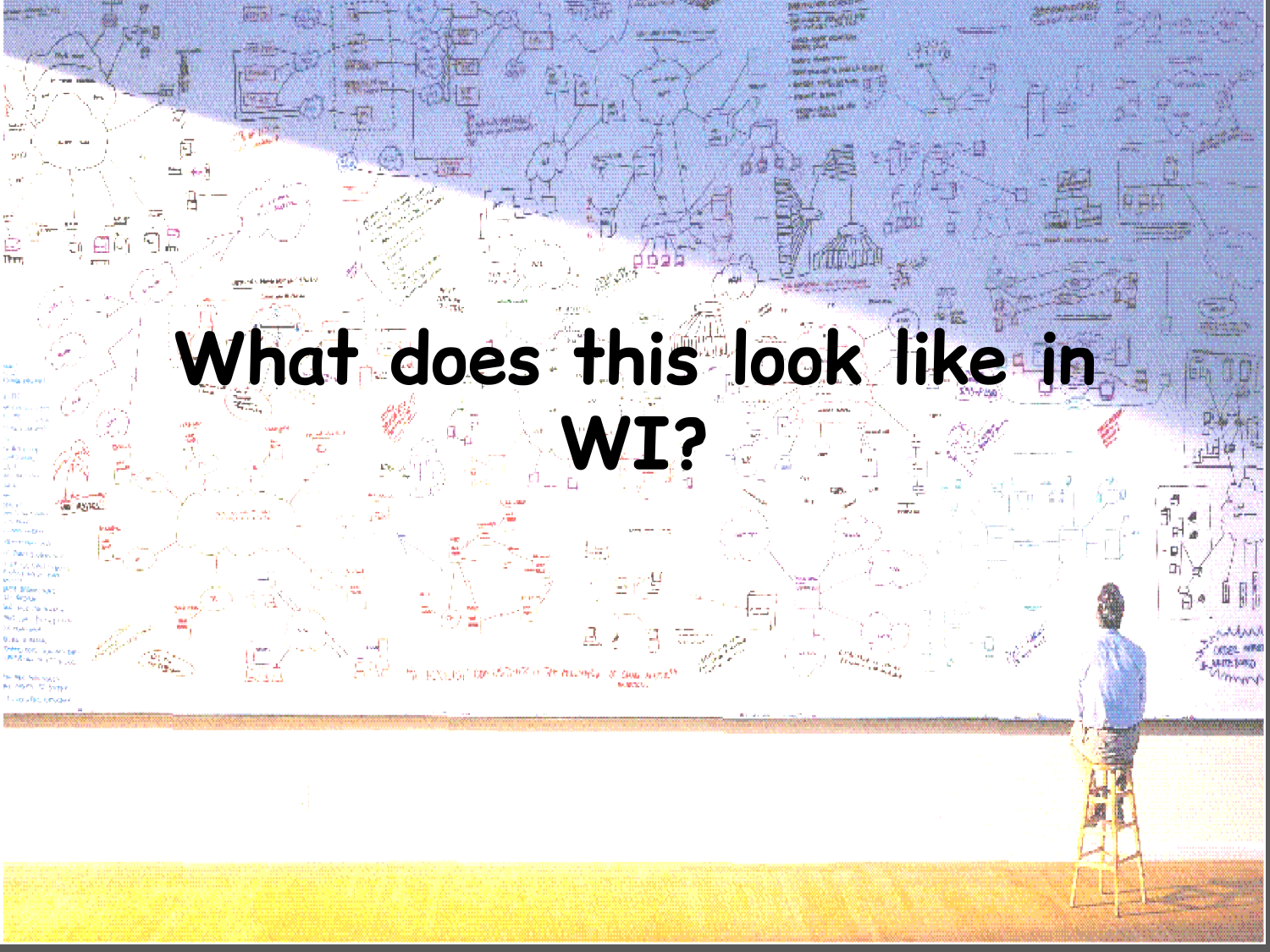

# What does this look like in WI?